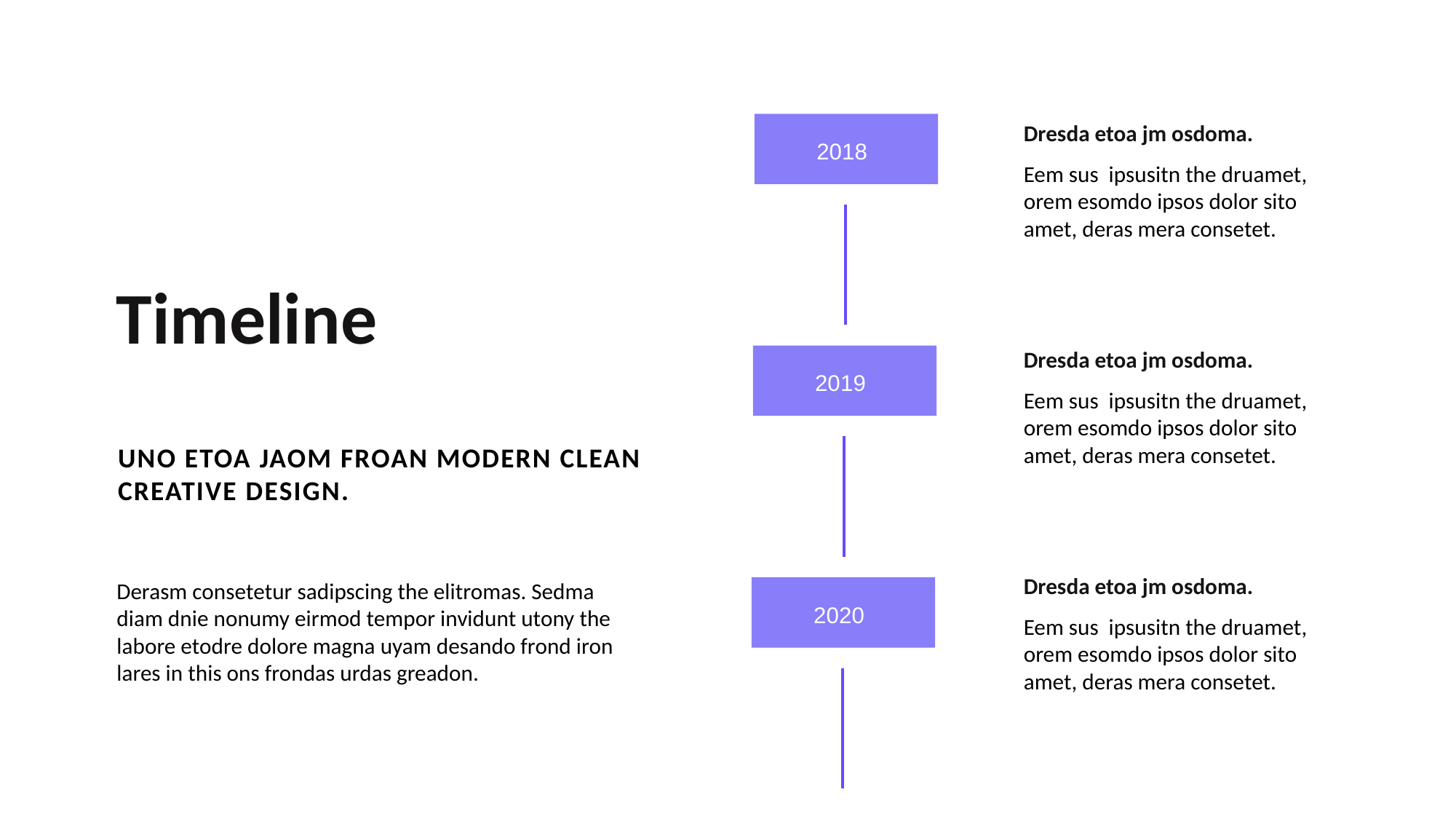

2018
Dresda etoa jm osdoma.
Eem sus  ipsusitn the druamet, orem esomdo ipsos dolor sito amet, deras mera consetet.

Timeline
Dresda etoa jm osdoma.

2019
Eem sus  ipsusitn the druamet, orem esomdo ipsos dolor sito amet, deras mera consetet.
Uno etoa jaom froan modern clean creative design.

Dresda etoa jm osdoma.
Derasm consetetur sadipscing the elitromas. Sedma diam dnie nonumy eirmod tempor invidunt utony the labore etodre dolore magna uyam desando frond iron lares in this ons frondas urdas greadon.

2020
Eem sus  ipsusitn the druamet, orem esomdo ipsos dolor sito amet, deras mera consetet.